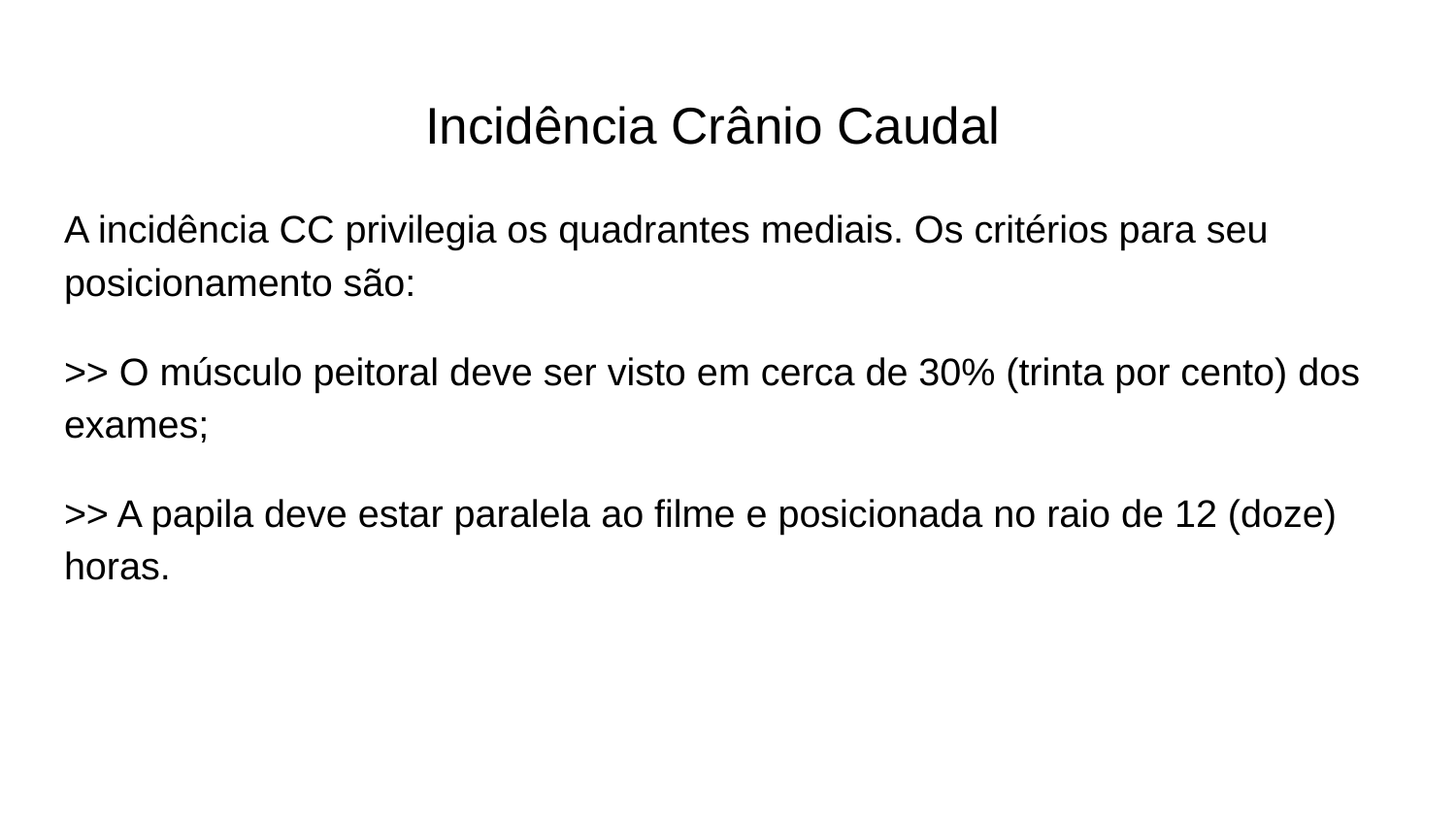

# Incidência Crânio Caudal
A incidência CC privilegia os quadrantes mediais. Os critérios para seu posicionamento são:
>> O músculo peitoral deve ser visto em cerca de 30% (trinta por cento) dos exames;
>> A papila deve estar paralela ao filme e posicionada no raio de 12 (doze) horas.